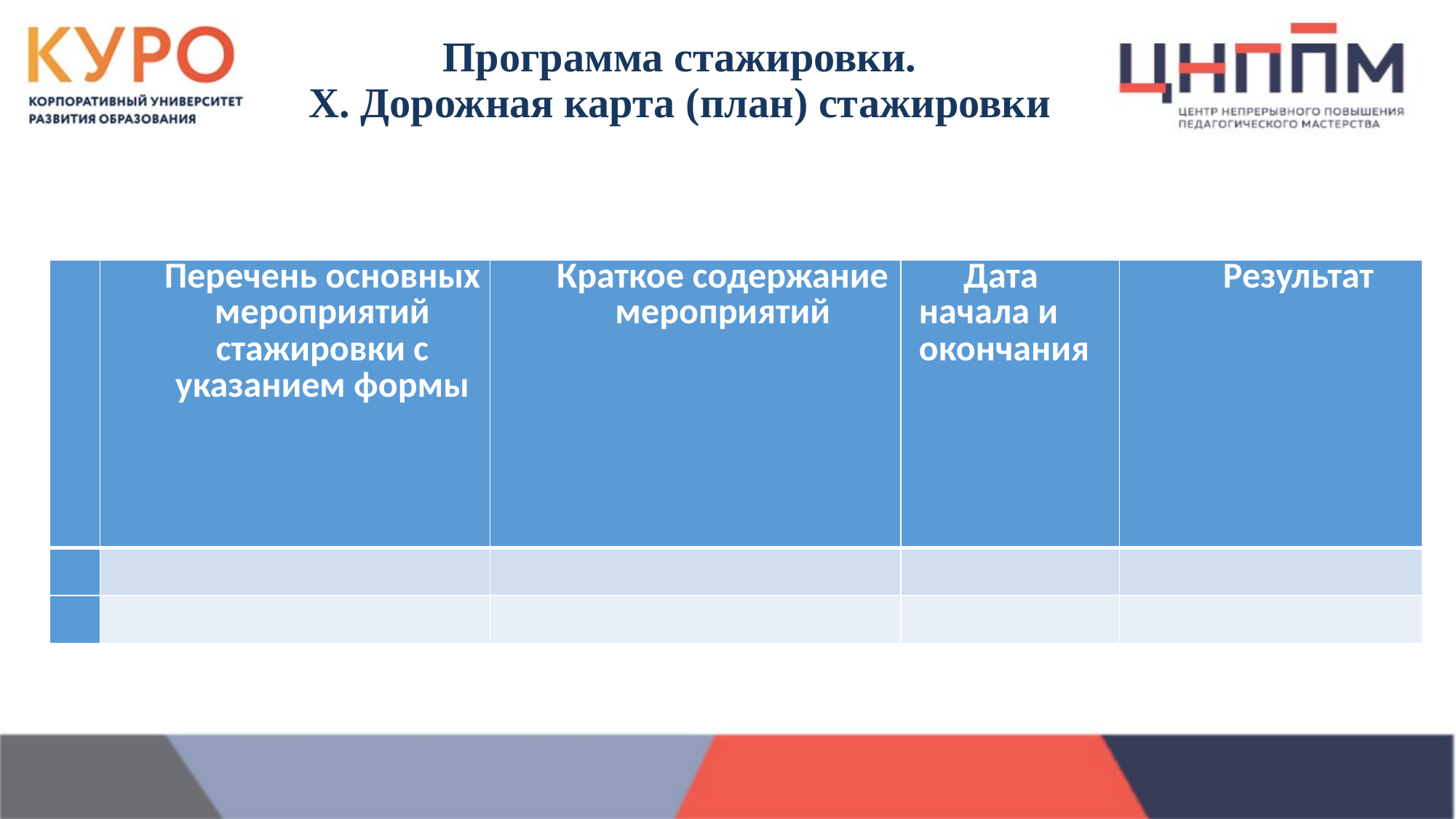

# Программа стажировки. X. Дорожная карта (план) стажировки

| № п/п | Перечень основных мероприятий стажировки с указанием формы | Краткое содержание мероприятий | Дата начала и окончания | Результат |
| --- | --- | --- | --- | --- |
|  |  |  |  |  |
|  |  |  |  |  |